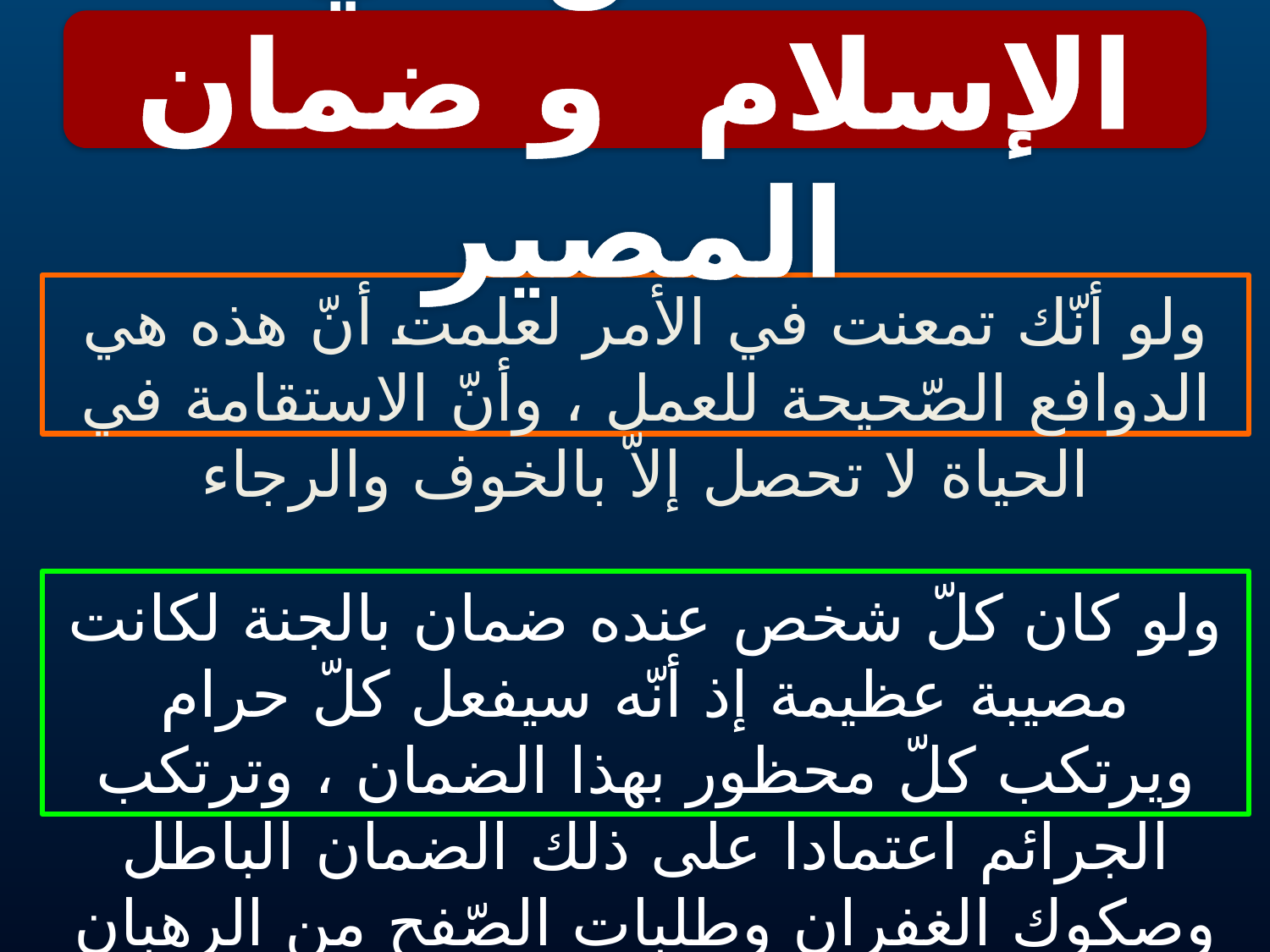

الخلاص في الإسلام  و ضمان المصير
#
ولو أنّك تمعنت في الأمر لعلمت أنّ هذه هي الدوافع الصّحيحة للعمل ، وأنّ الاستقامة في الحياة لا تحصل إلاّ بالخوف والرجاء
ولو كان كلّ شخص عنده ضمان بالجنة لكانت مصيبة عظيمة إذ أنّه سيفعل كلّ حرام ويرتكب كلّ محظور بهذا الضمان ، وترتكب الجرائم اعتمادا على ذلك الضمان الباطل وصكوك الغفران وطلبات الصّفح من الرهبان